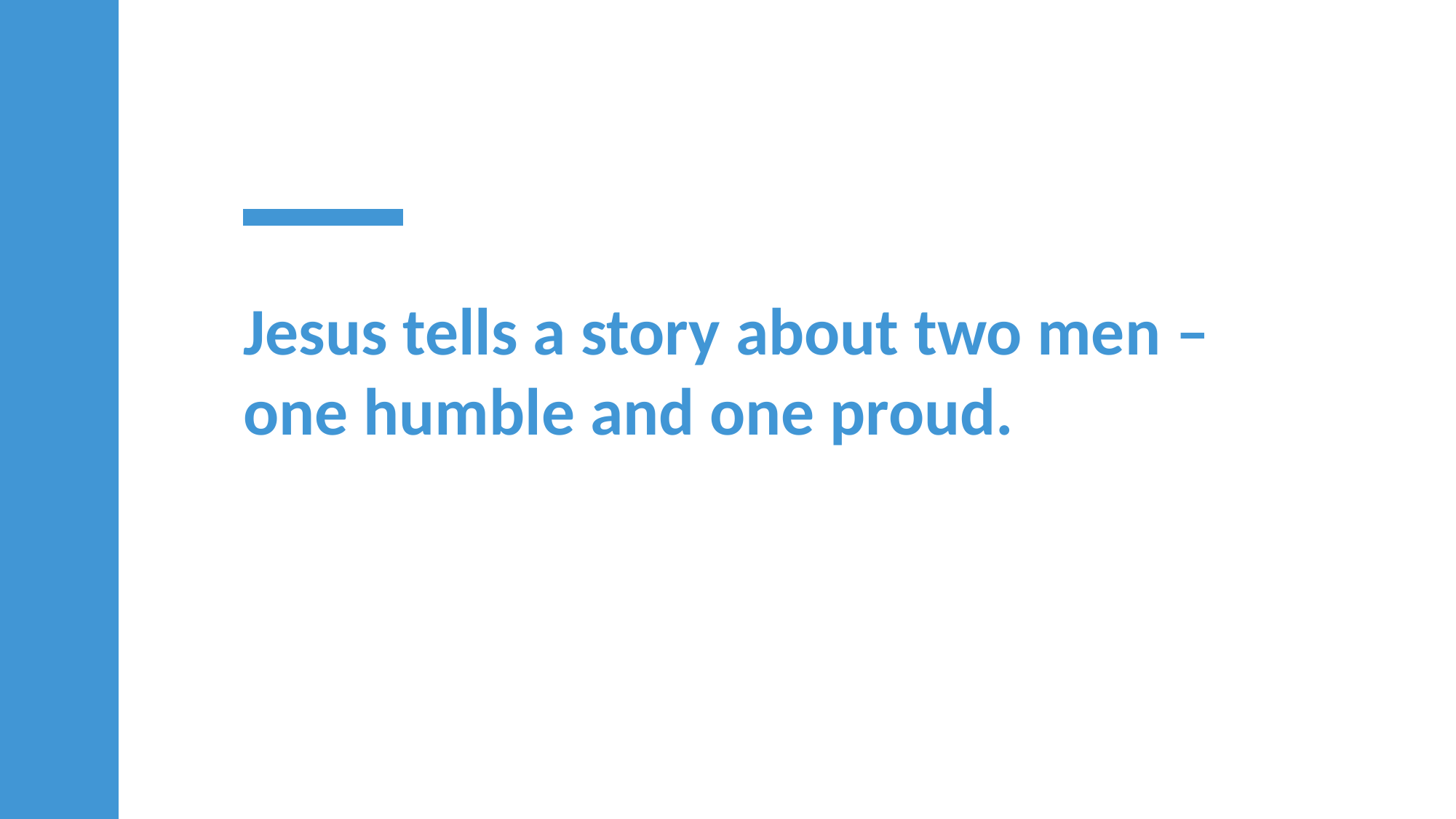

Jesus tells a story about two men –
one humble and one proud.